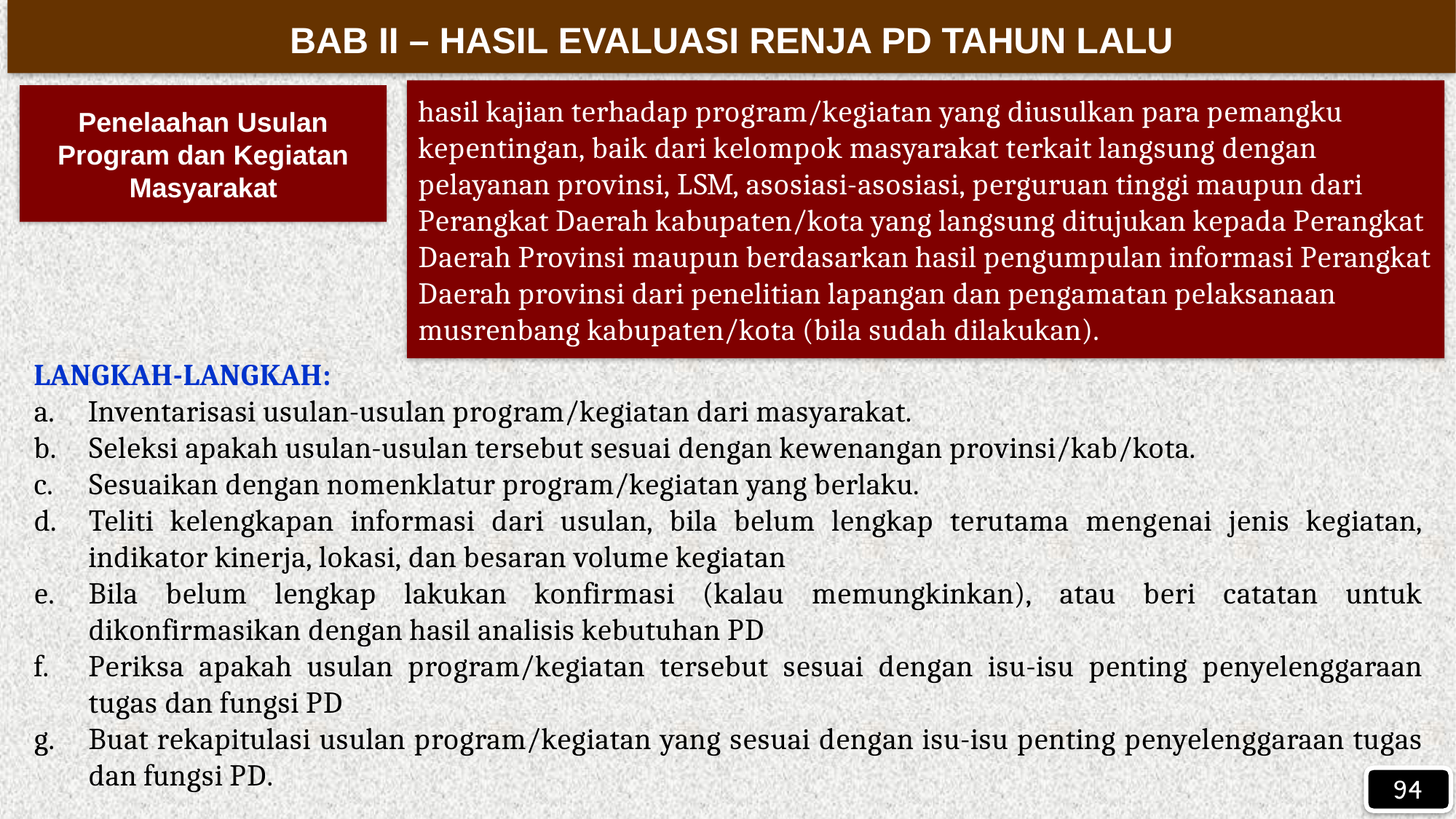

BAB II – HASIL EVALUASI RENJA PD TAHUN LALU
hasil kajian terhadap program/kegiatan yang diusulkan para pemangku kepentingan, baik dari kelompok masyarakat terkait langsung dengan pelayanan provinsi, LSM, asosiasi-asosiasi, perguruan tinggi maupun dari Perangkat Daerah kabupaten/kota yang langsung ditujukan kepada Perangkat Daerah Provinsi maupun berdasarkan hasil pengumpulan informasi Perangkat Daerah provinsi dari penelitian lapangan dan pengamatan pelaksanaan musrenbang kabupaten/kota (bila sudah dilakukan).
Penelaahan Usulan Program dan Kegiatan Masyarakat
LANGKAH-LANGKAH:
Inventarisasi usulan-usulan program/kegiatan dari masyarakat.
Seleksi apakah usulan-usulan tersebut sesuai dengan kewenangan provinsi/kab/kota.
Sesuaikan dengan nomenklatur program/kegiatan yang berlaku.
Teliti kelengkapan informasi dari usulan, bila belum lengkap terutama mengenai jenis kegiatan, indikator kinerja, lokasi, dan besaran volume kegiatan
Bila belum lengkap lakukan konfirmasi (kalau memungkinkan), atau beri catatan untuk dikonfirmasikan dengan hasil analisis kebutuhan PD
Periksa apakah usulan program/kegiatan tersebut sesuai dengan isu-isu penting penyelenggaraan tugas dan fungsi PD
Buat rekapitulasi usulan program/kegiatan yang sesuai dengan isu-isu penting penyelenggaraan tugas dan fungsi PD.
94